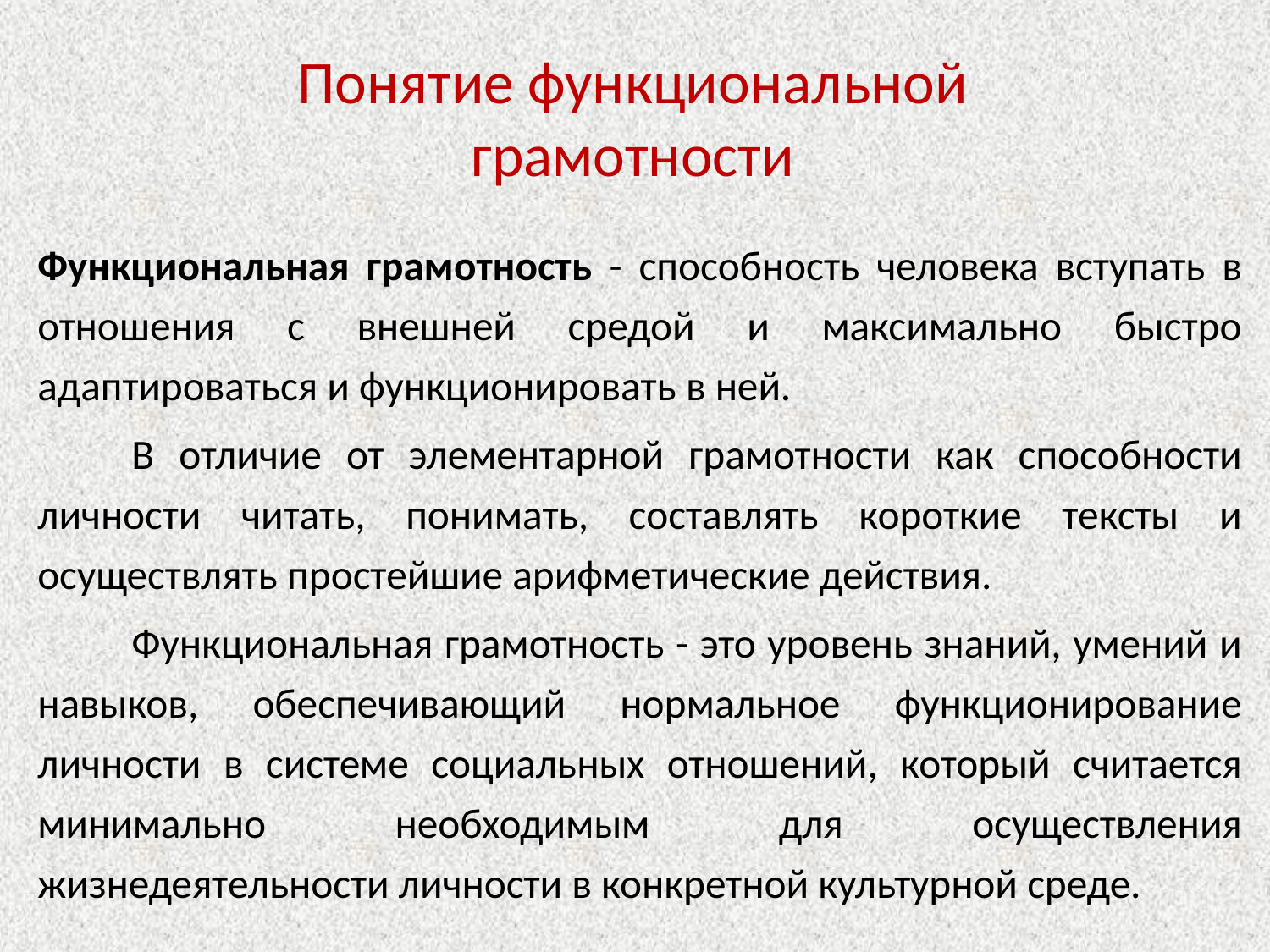

# Понятие функциональной грамотности
Функциональная грамотность - способность человека вступать в отношения с внешней средой и максимально быстро адаптироваться и функционировать в ней.
	В отличие от элементарной грамотности как способности личности читать, понимать, составлять короткие тексты и осуществлять простейшие арифметические действия.
	Функциональная грамотность - это уровень знаний, умений и навыков, обеспечивающий нормальное функционирование личности в системе социальных отношений, который считается минимально необходимым для осуществления жизнедеятельности личности в конкретной культурной среде.